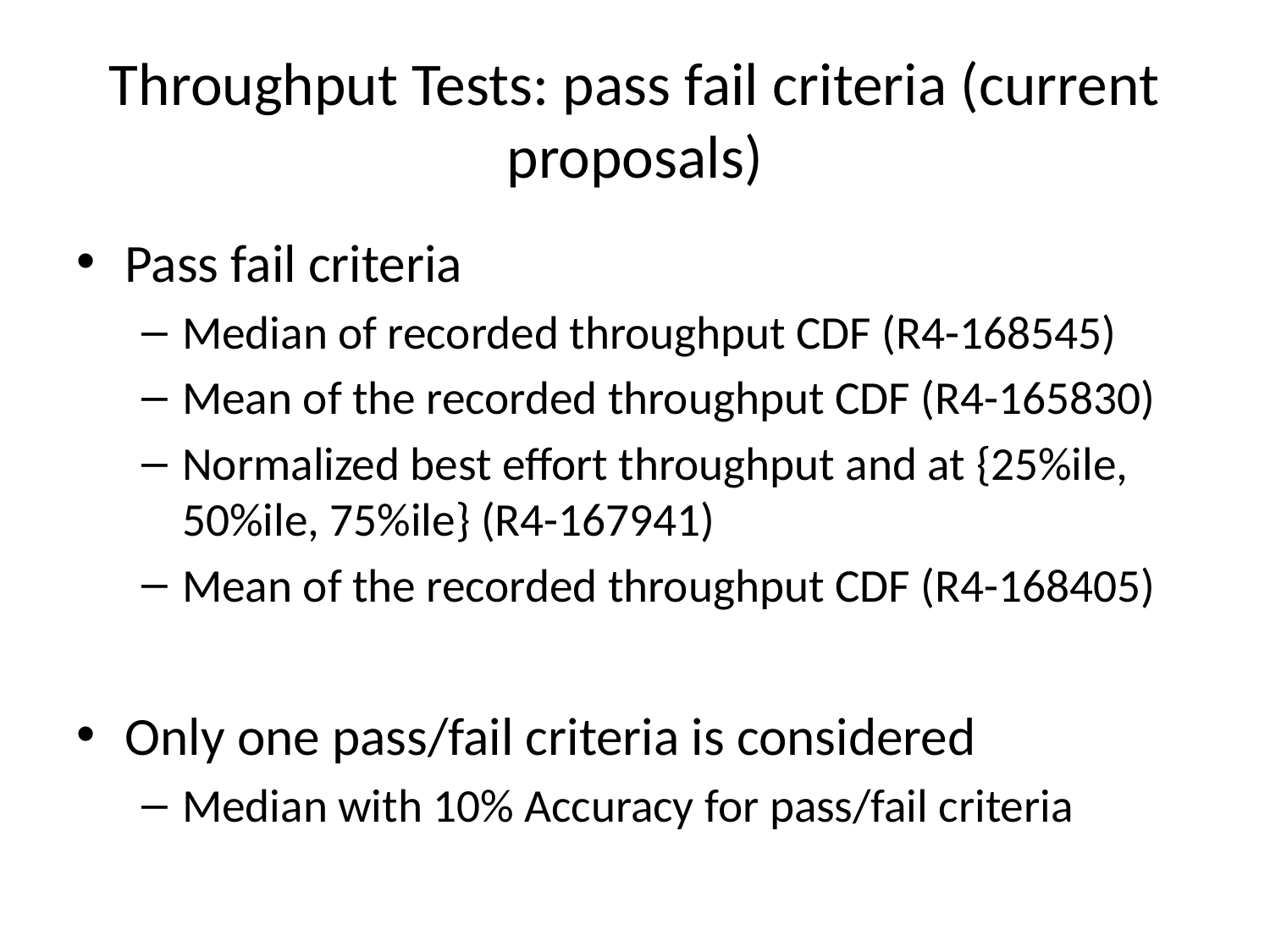

# Throughput Tests: pass fail criteria (current proposals)
Pass fail criteria
Median of recorded throughput CDF (R4-168545)
Mean of the recorded throughput CDF (R4-165830)
Normalized best effort throughput and at {25%ile, 50%ile, 75%ile} (R4-167941)
Mean of the recorded throughput CDF (R4-168405)

Only one pass/fail criteria is considered
Median with 10% Accuracy for pass/fail criteria